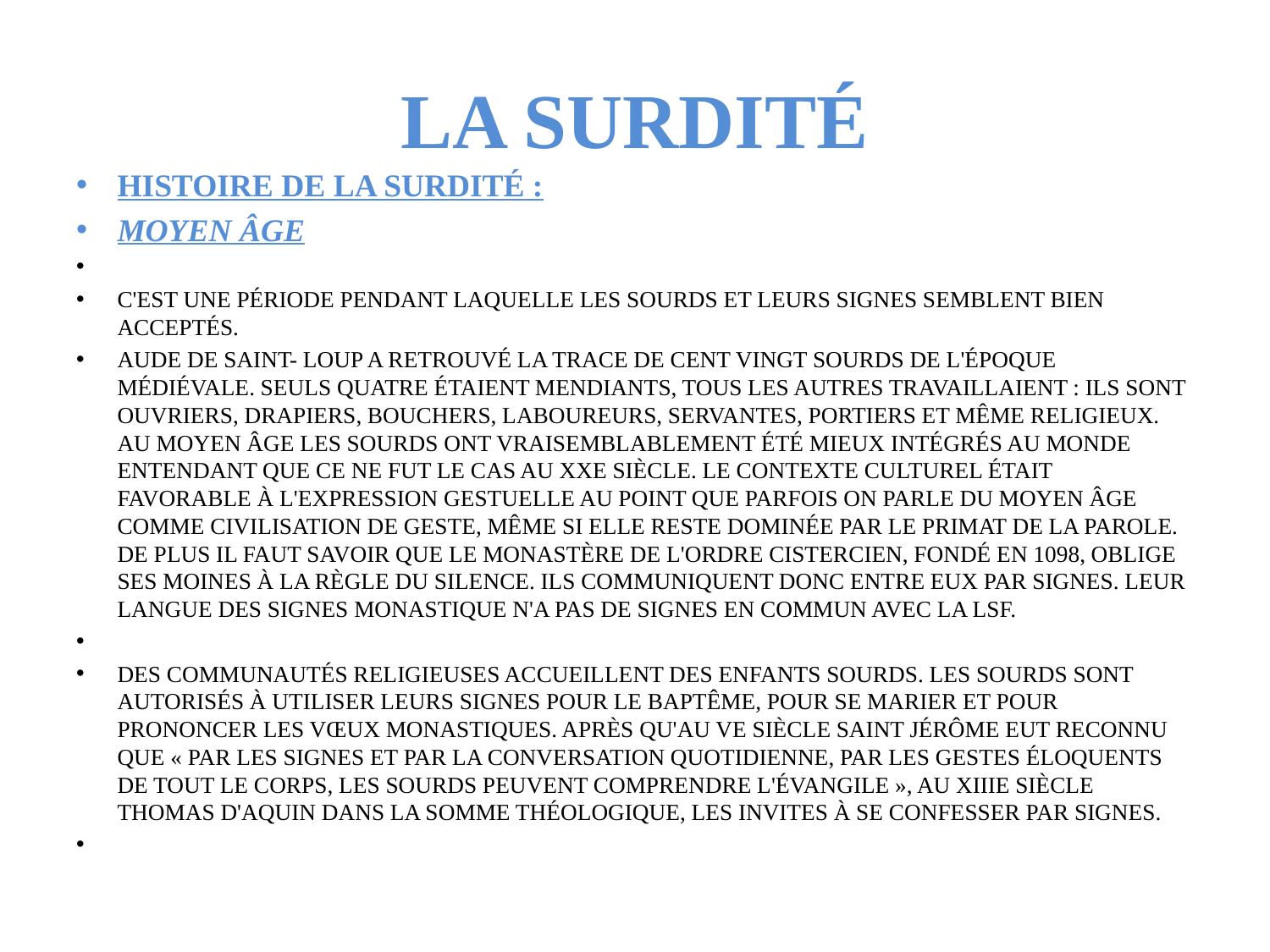

# La surdité
Histoire de la Surdité :
Moyen Âge

C'est une période pendant laquelle les sourds et leurs signes semblent bien acceptés.
Aude de Saint- Loup a retrouvé la trace de cent vingt sourds de l'époque médiévale. Seuls quatre étaient mendiants, tous les autres travaillaient : ils sont ouvriers, drapiers, bouchers, laboureurs, servantes, portiers et même religieux. Au Moyen Âge les sourds ont vraisemblablement été mieux intégrés au monde entendant que ce ne fut le cas au XXe siècle. Le contexte culturel était favorable à l'expression gestuelle au point que parfois on parle du Moyen Âge comme civilisation de geste, même si elle reste dominée par le primat de la parole. De plus il faut savoir que le monastère de l'ordre cistercien, fondé en 1098, oblige ses moines à la règle du silence. Ils communiquent donc entre eux par signes. Leur langue des signes monastique n'a pas de signes en commun avec la LSF.

Des communautés religieuses accueillent des enfants sourds. Les sourds sont autorisés à utiliser leurs signes pour le baptême, pour se marier et pour prononcer les vœux monastiques. Après qu'au Ve siècle Saint Jérôme eut reconnu que « par les signes et par la conversation quotidienne, par les gestes éloquents de tout le corps, les sourds peuvent comprendre l'Évangile », au XIIIe siècle Thomas d'Aquin dans la Somme théologique, les invites à se confesser par signes.